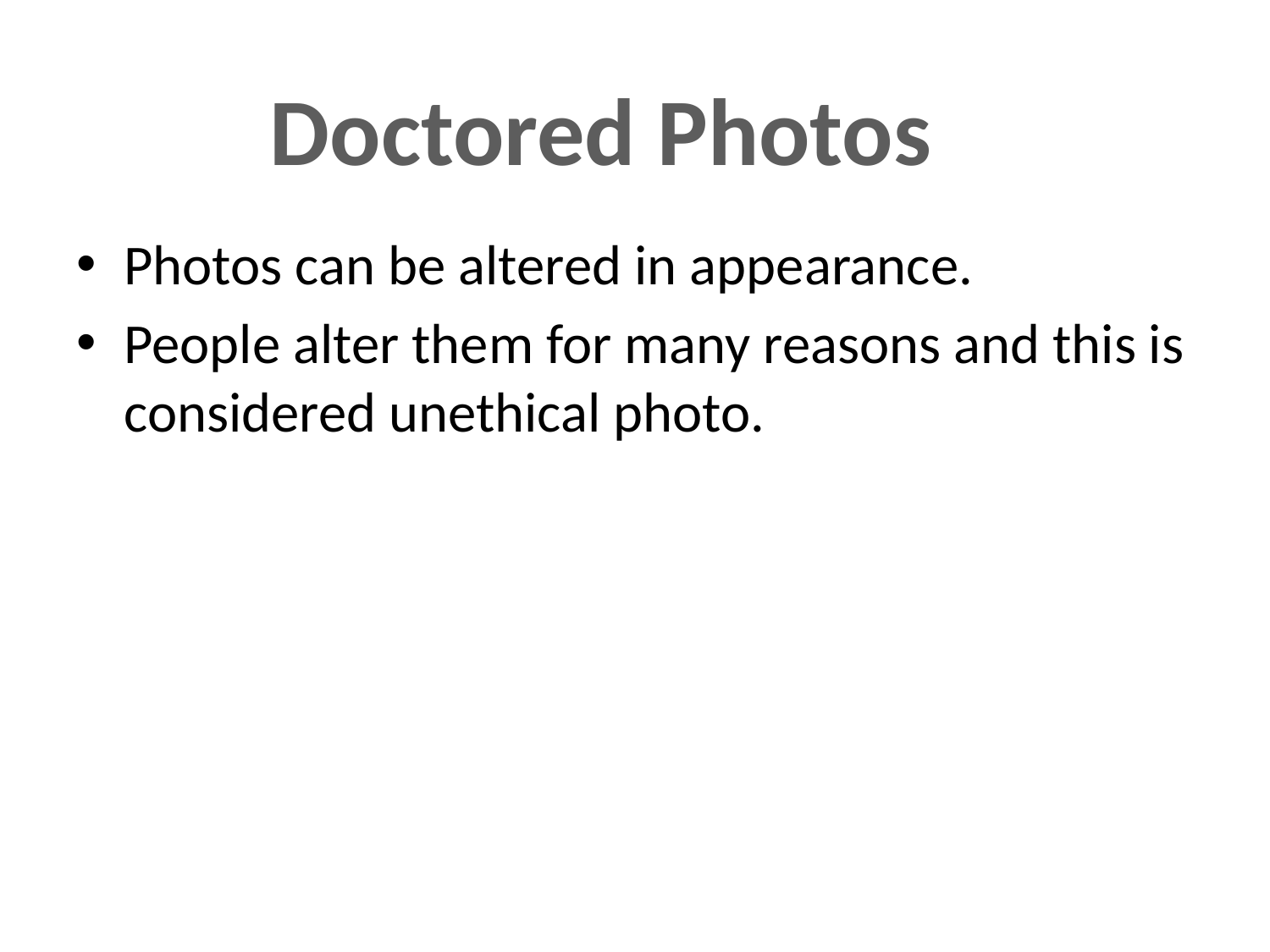

Doctored Photos
Photos can be altered in appearance.
People alter them for many reasons and this is considered unethical photo.